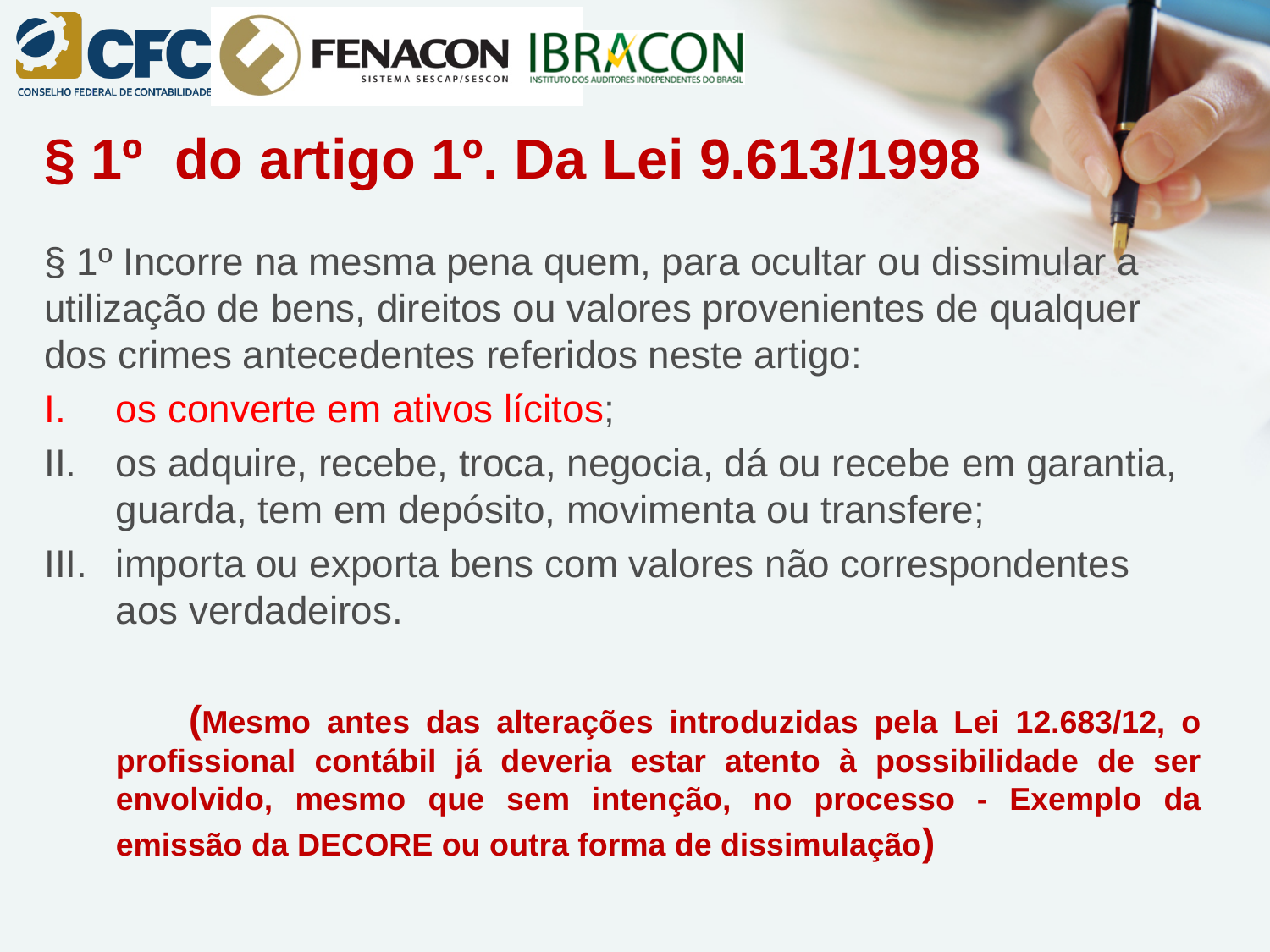

# § 1º  do artigo 1º. Da Lei 9.613/1998
§ 1º Incorre na mesma pena quem, para ocultar ou dissimular a utilização de bens, direitos ou valores provenientes de qualquer dos crimes antecedentes referidos neste artigo:
os converte em ativos lícitos;
os adquire, recebe, troca, negocia, dá ou recebe em garantia, guarda, tem em depósito, movimenta ou transfere;
importa ou exporta bens com valores não correspondentes aos verdadeiros.

        (Mesmo antes das alterações introduzidas pela Lei 12.683/12, o profissional contábil já deveria estar atento à possibilidade de ser envolvido, mesmo que sem intenção, no processo - Exemplo da emissão da DECORE ou outra forma de dissimulação)